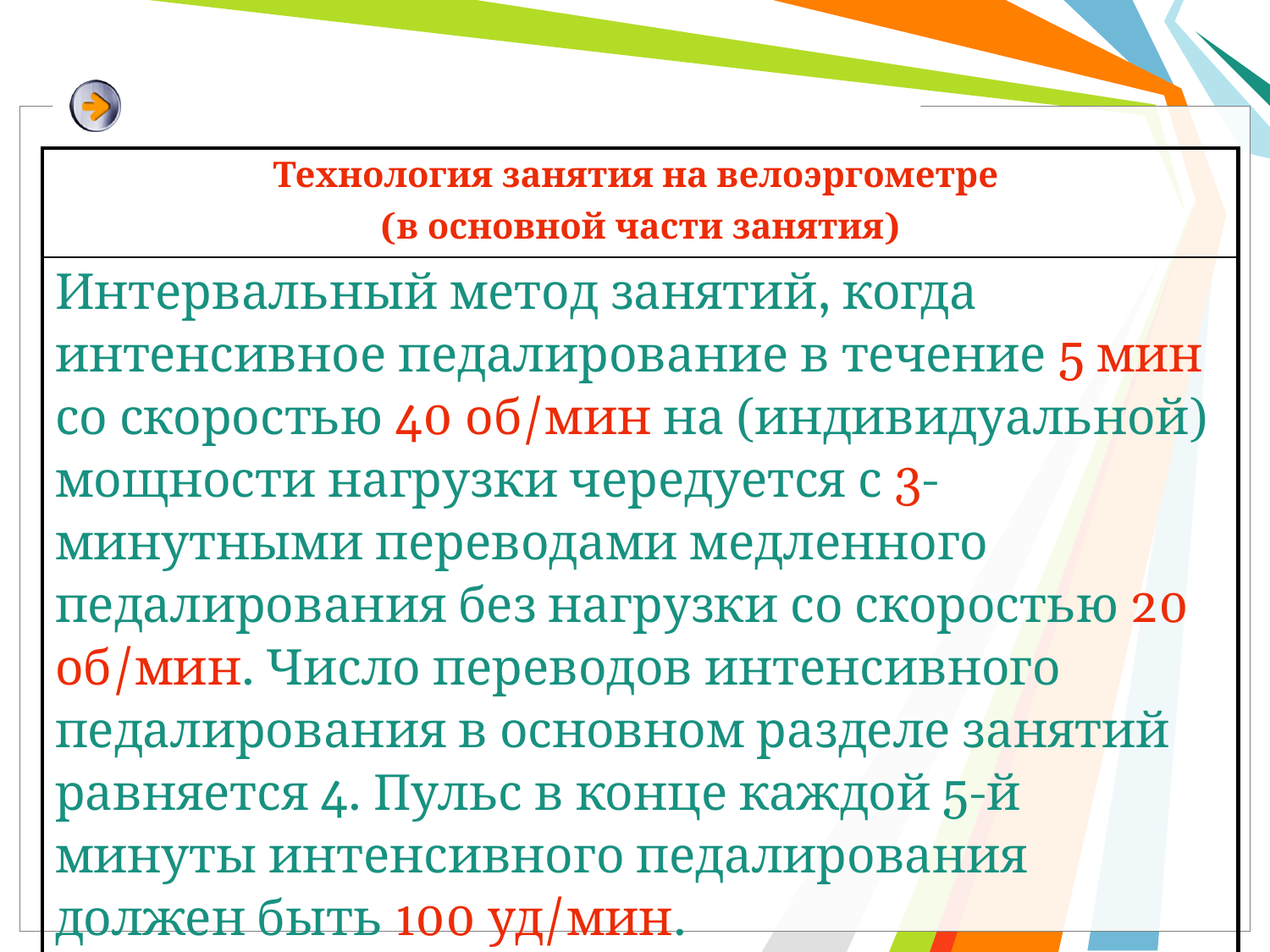

#
| Технология занятия на велоэргометре (в основной части занятия) |
| --- |
| Интервальный метод занятий, когда интенсивное педалирование в течение 5 мин со скоростью 40 об/мин на (индивидуальной) мощности нагрузки чередуется с 3-минутными переводами медленного педалирования без нагрузки со скоростью 20 об/мин. Число переводов интенсивного педалирования в основном разделе занятий равняется 4. Пульс в конце каждой 5-й минуты интенсивного педалирования должен быть 100 уд/мин. |